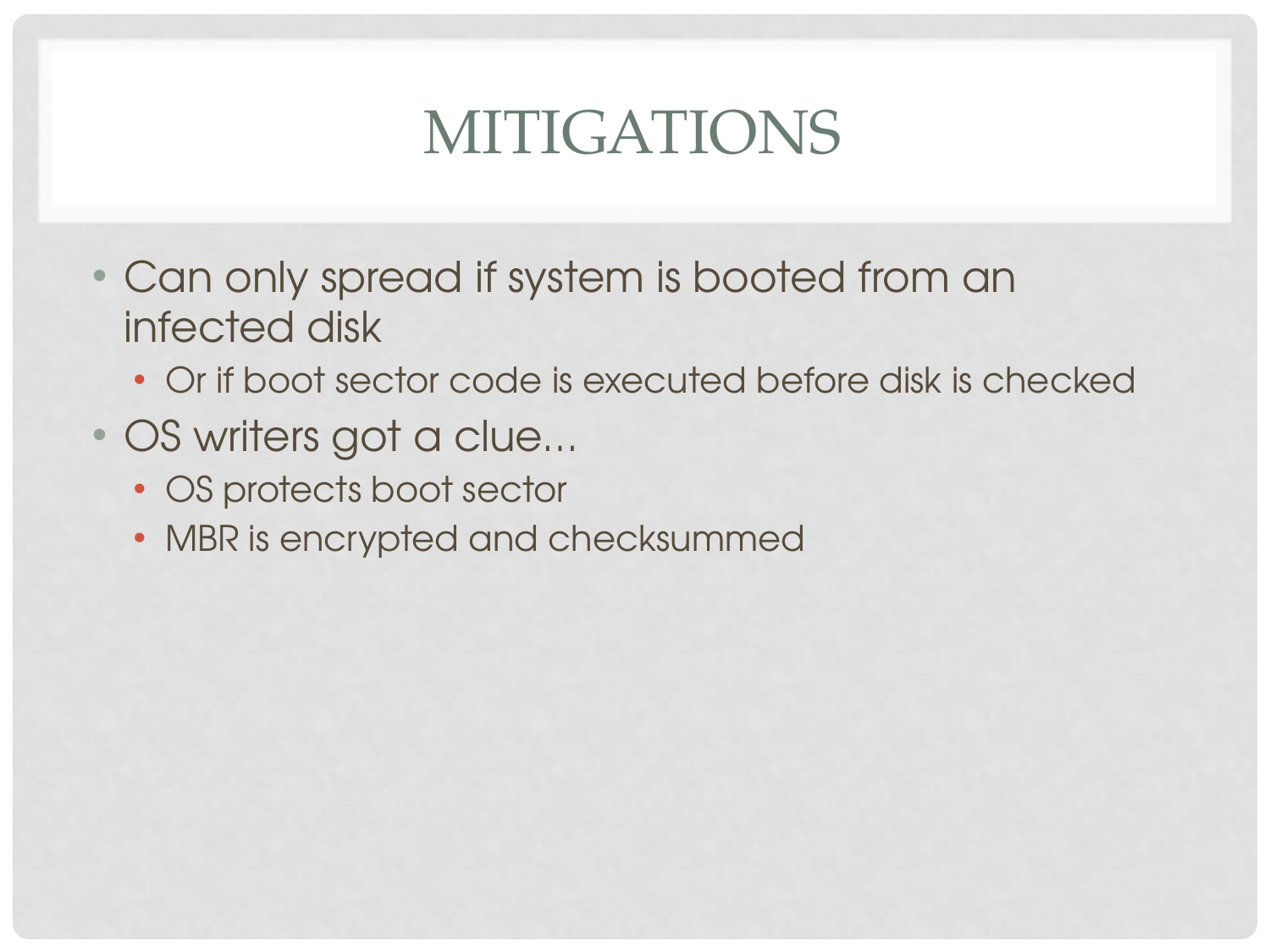

# mitigations
Can only spread if system is booted from an infected disk
Or if boot sector code is executed before disk is checked
OS writers got a clue…
OS protects boot sector
MBR is encrypted and checksummed